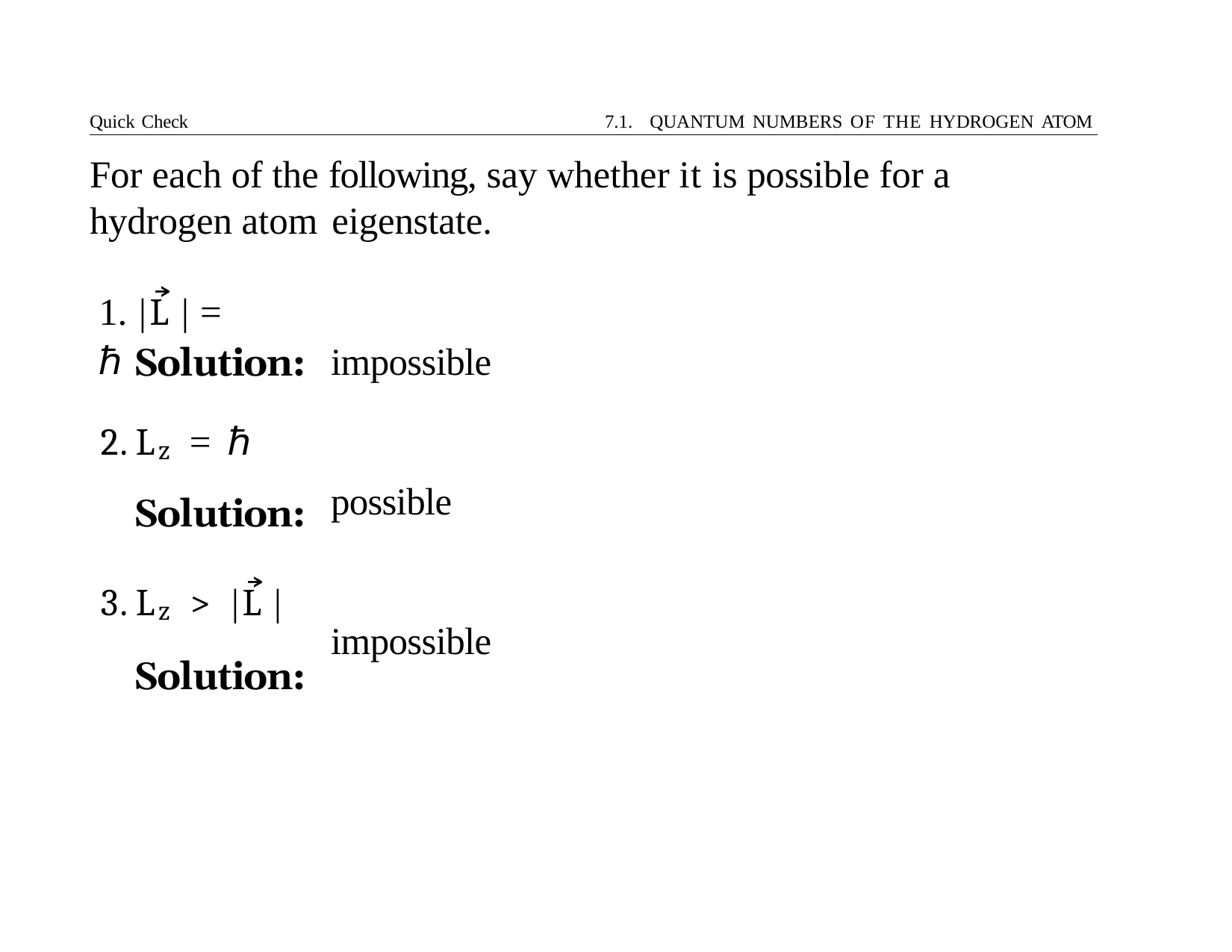

Quick Check	7.1.  QUANTUM NUMBERS OF THE HYDROGEN ATOM

# For each of the following, say whether it is possible for a hydrogen atom eigenstate.
1. |L⃗ | = ℏ
Solution:
Lz = ℏ
Solution:
Lz > |L⃗ |
Solution:
impossible
possible
impossible